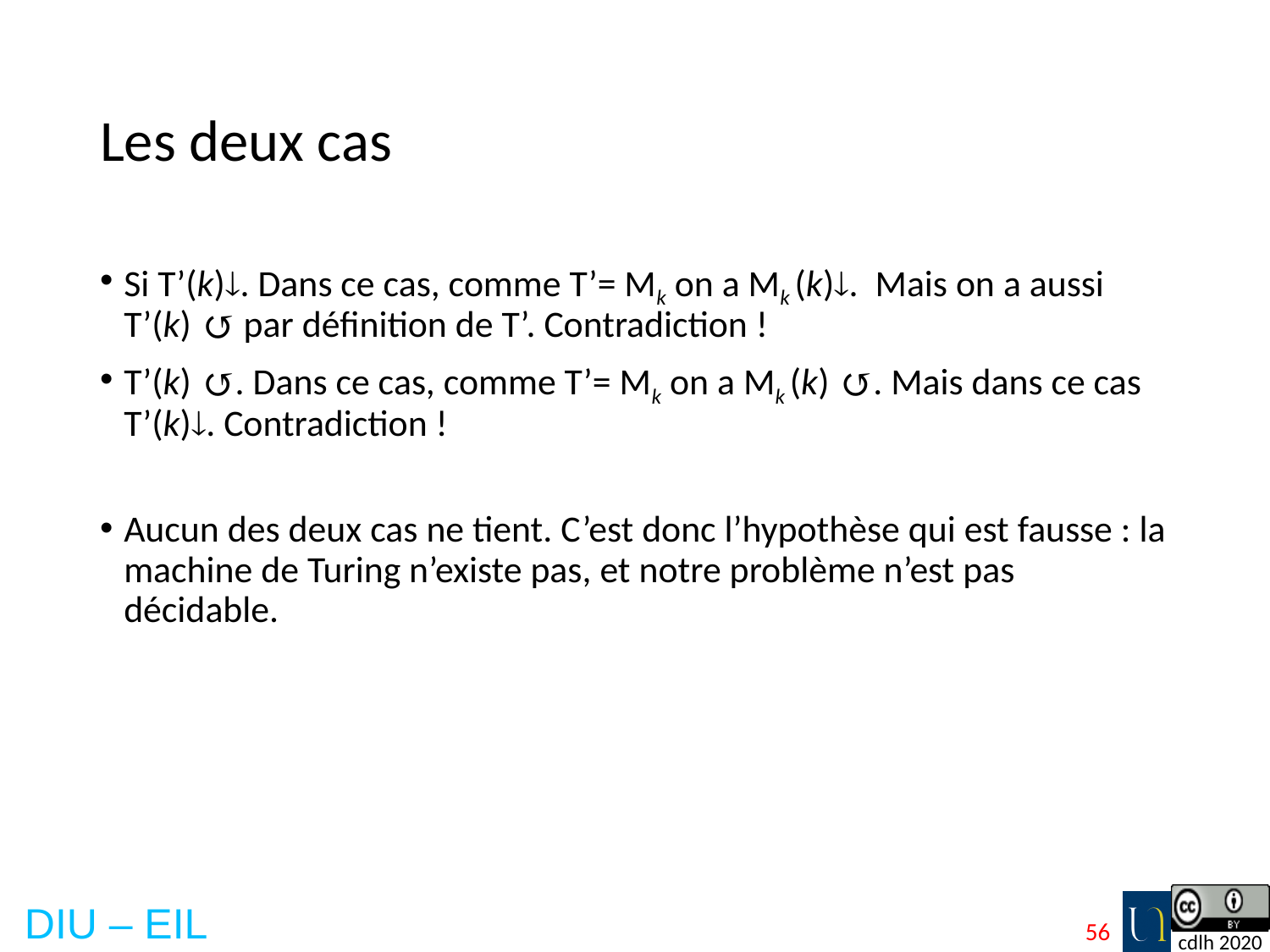

# Les deux cas
Si T’(k)↓. Dans ce cas, comme T’= Mk on a Mk (k)↓.  Mais on a aussi T’(k) ↺ par définition de T’. Contradiction !
T’(k) ↺. Dans ce cas, comme T’= Mk on a Mk (k) ↺. Mais dans ce cas T’(k)↓. Contradiction !

Aucun des deux cas ne tient. C’est donc l’hypothèse qui est fausse : la machine de Turing n’existe pas, et notre problème n’est pas décidable.

56